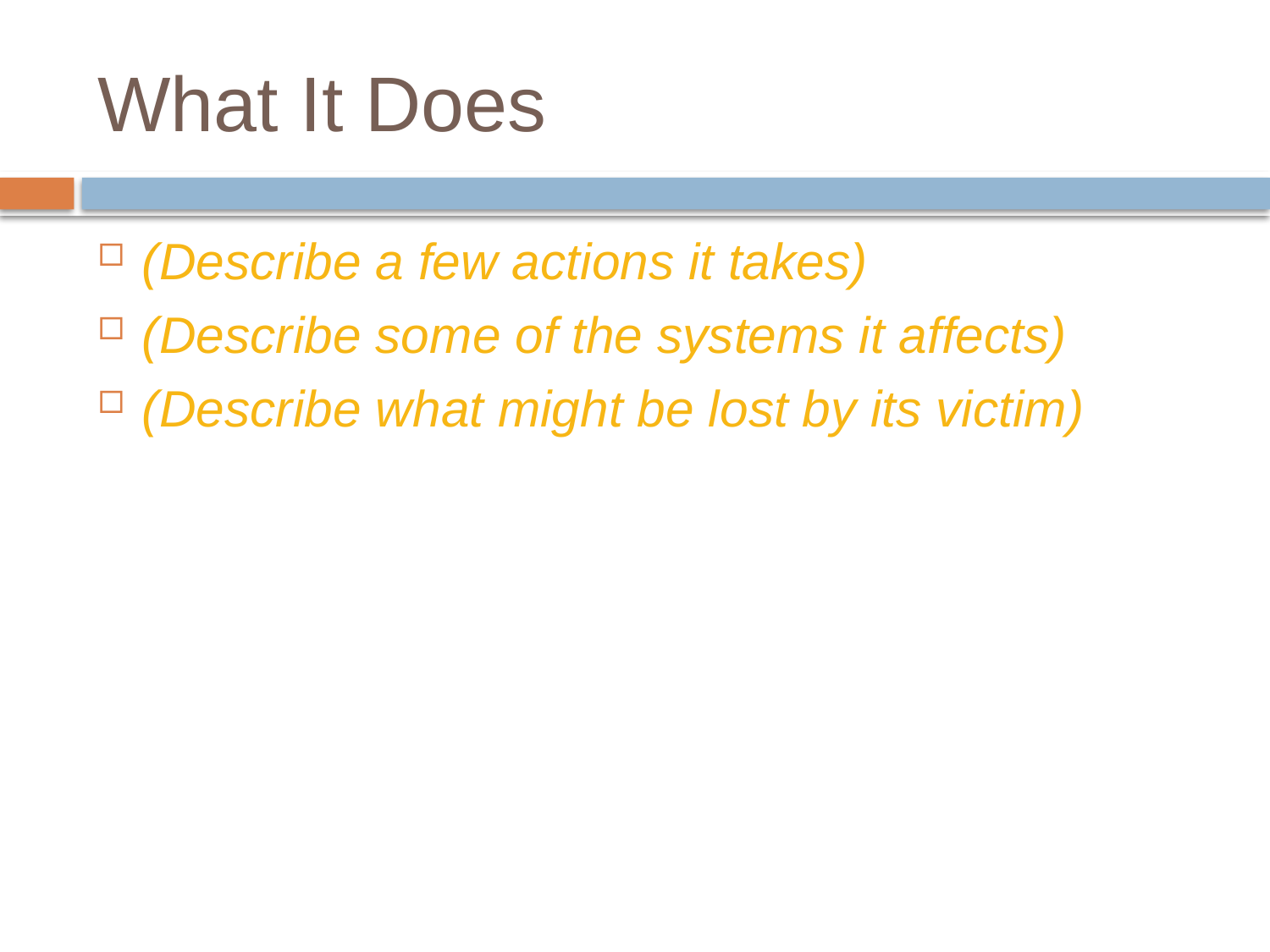

# What It Does
(Describe a few actions it takes)
(Describe some of the systems it affects)
(Describe what might be lost by its victim)